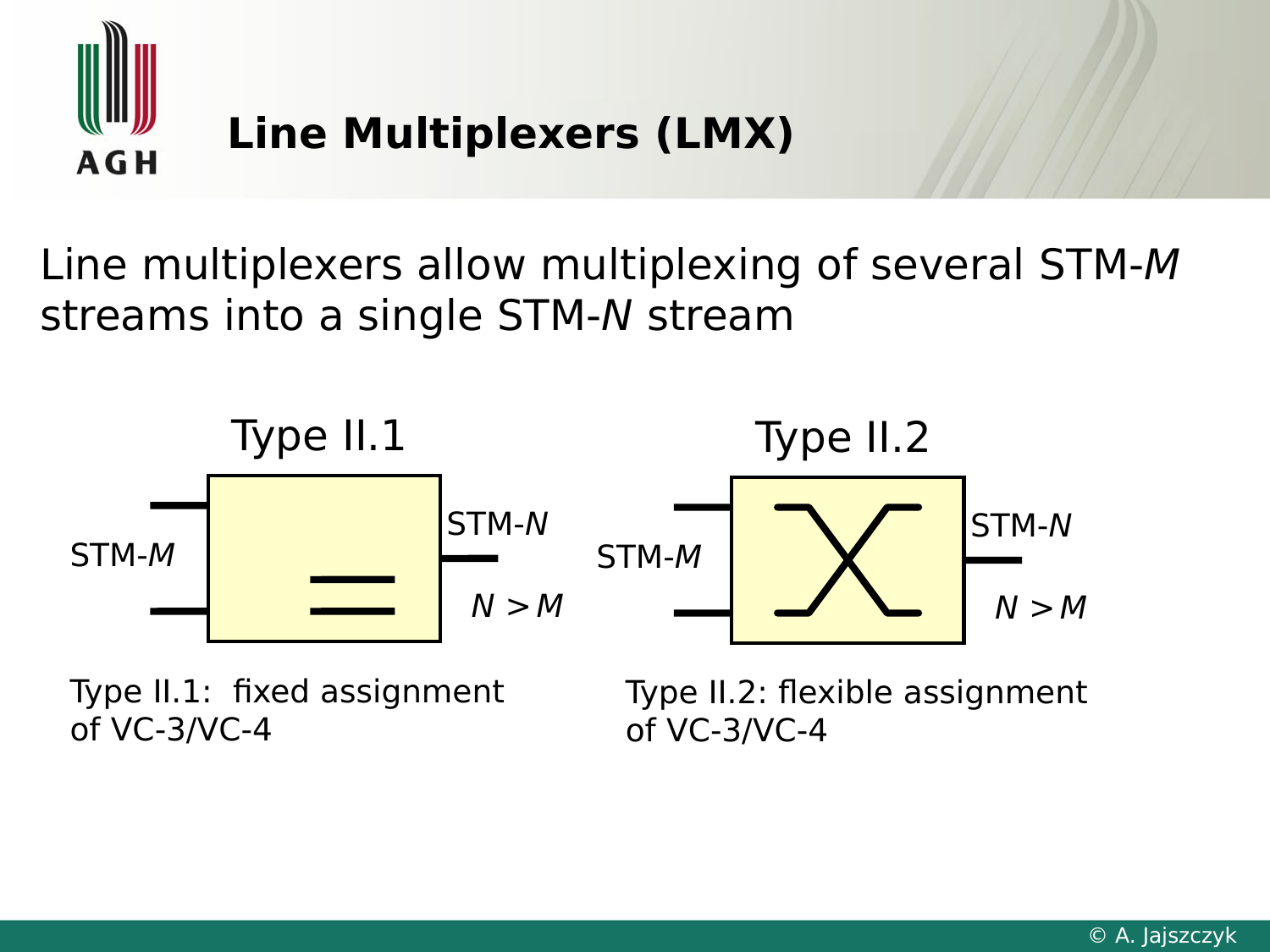

# Line Multiplexers (LMX)
Line multiplexers allow multiplexing of several STM-M streams into a single STM-N stream
Type II.1

STM-N

STM-M

N > M

Type II.1:  fixed assignment
of VC-3/VC-4
Type II.2

STM-N

STM-M

N > M

Type II.2: flexible assignment
of VC-3/VC-4